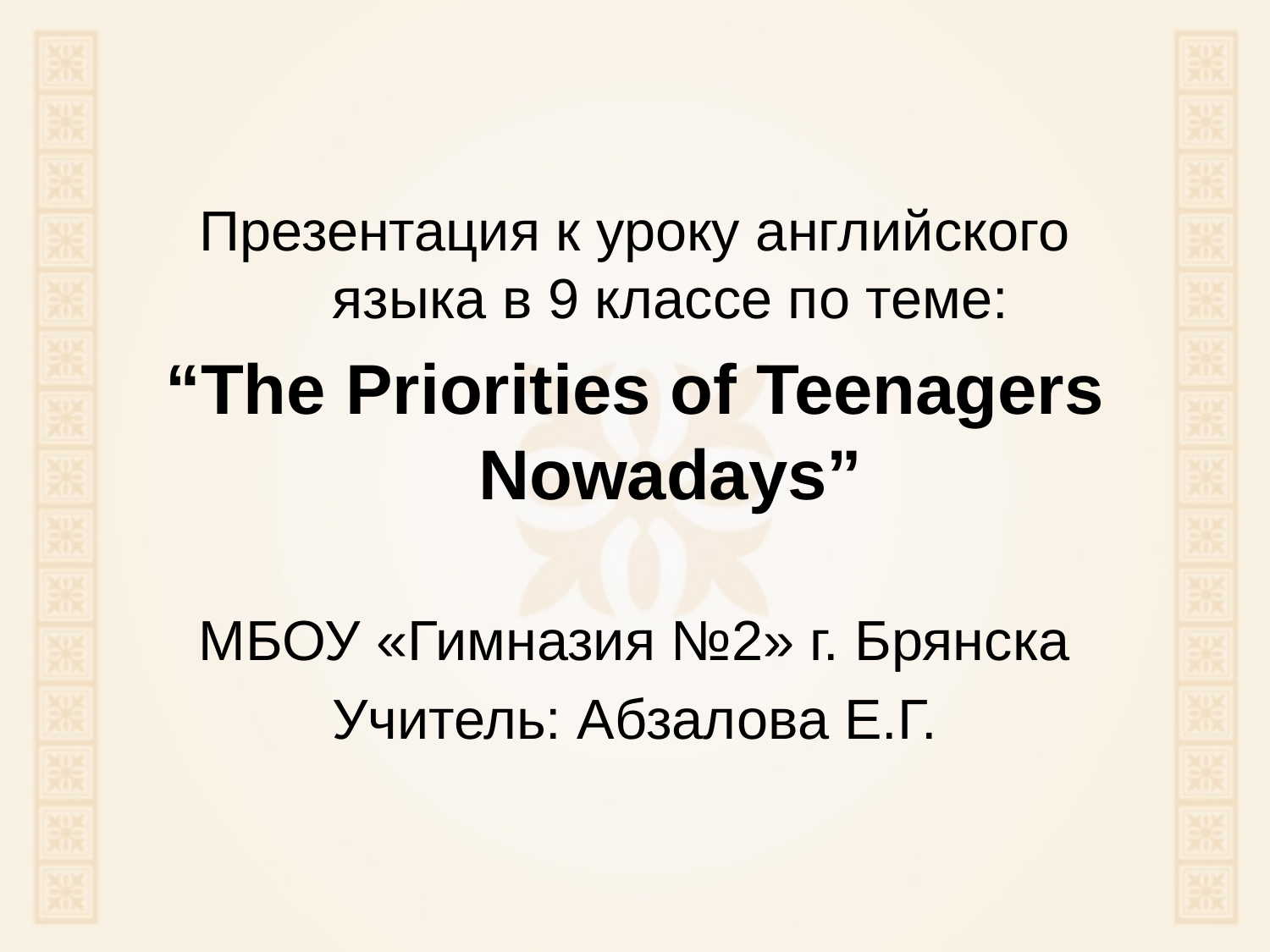

Презентация к уроку английского языка в 9 классе по теме:
“The Priorities of Teenagers Nowadays”

МБОУ «Гимназия №2» г. Брянска
Учитель: Абзалова Е.Г.